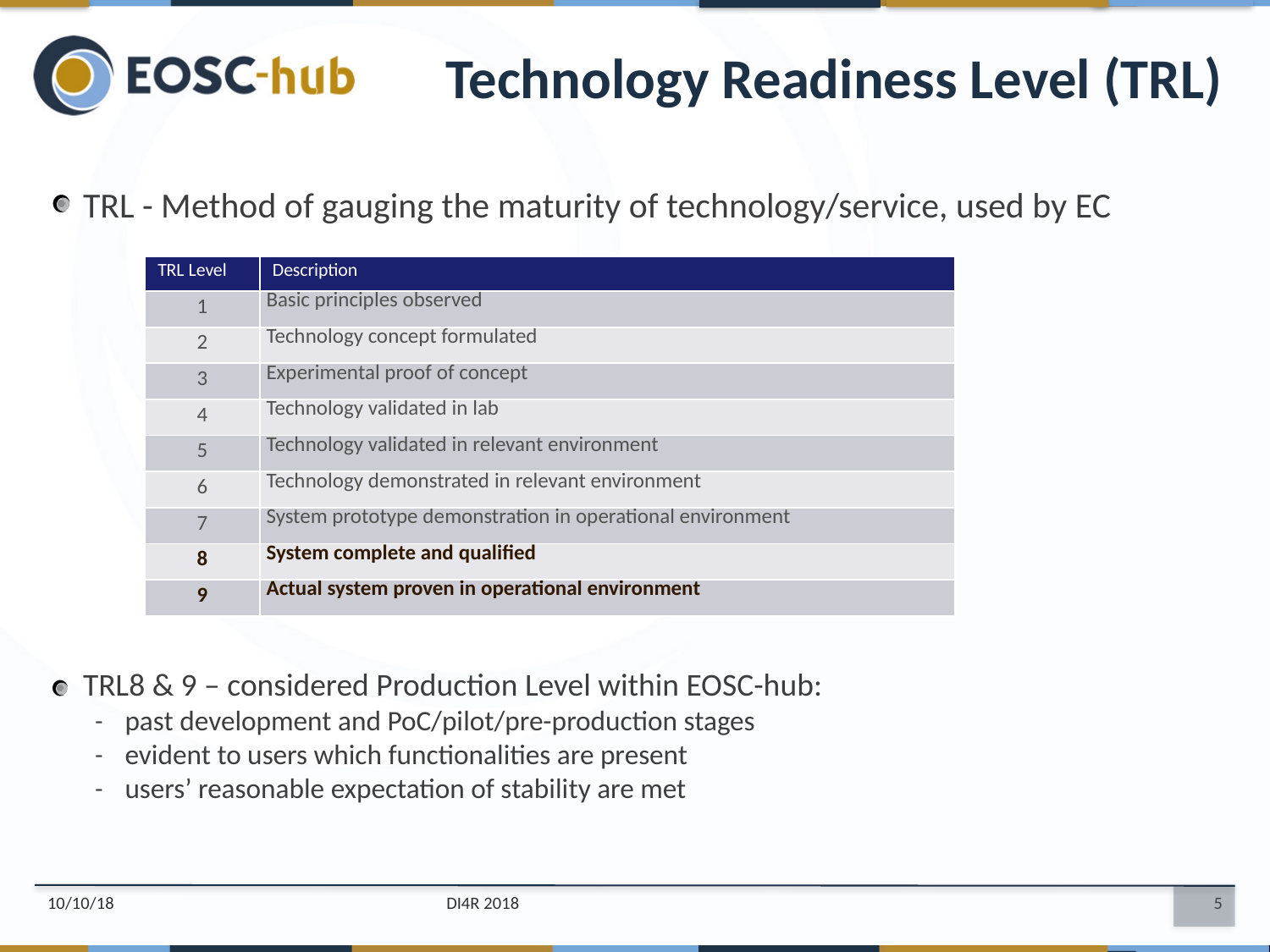

Technology Readiness Level (TRL)
TRL - Method of gauging the maturity of technology/service, used by EC
| TRL Level | Description |
| --- | --- |
| 1 | Basic principles observed |
| 2 | Technology concept formulated |
| 3 | Experimental proof of concept |
| 4 | Technology validated in lab |
| 5 | Technology validated in relevant environment |
| 6 | Technology demonstrated in relevant environment |
| 7 | System prototype demonstration in operational environment |
| 8 | System complete and qualified |
| 9 | Actual system proven in operational environment |
TRL8 & 9 – considered Production Level within EOSC-hub:
past development and PoC/pilot/pre-production stages
evident to users which functionalities are present
users’ reasonable expectation of stability are met

10/10/18
DI4R 2018
5